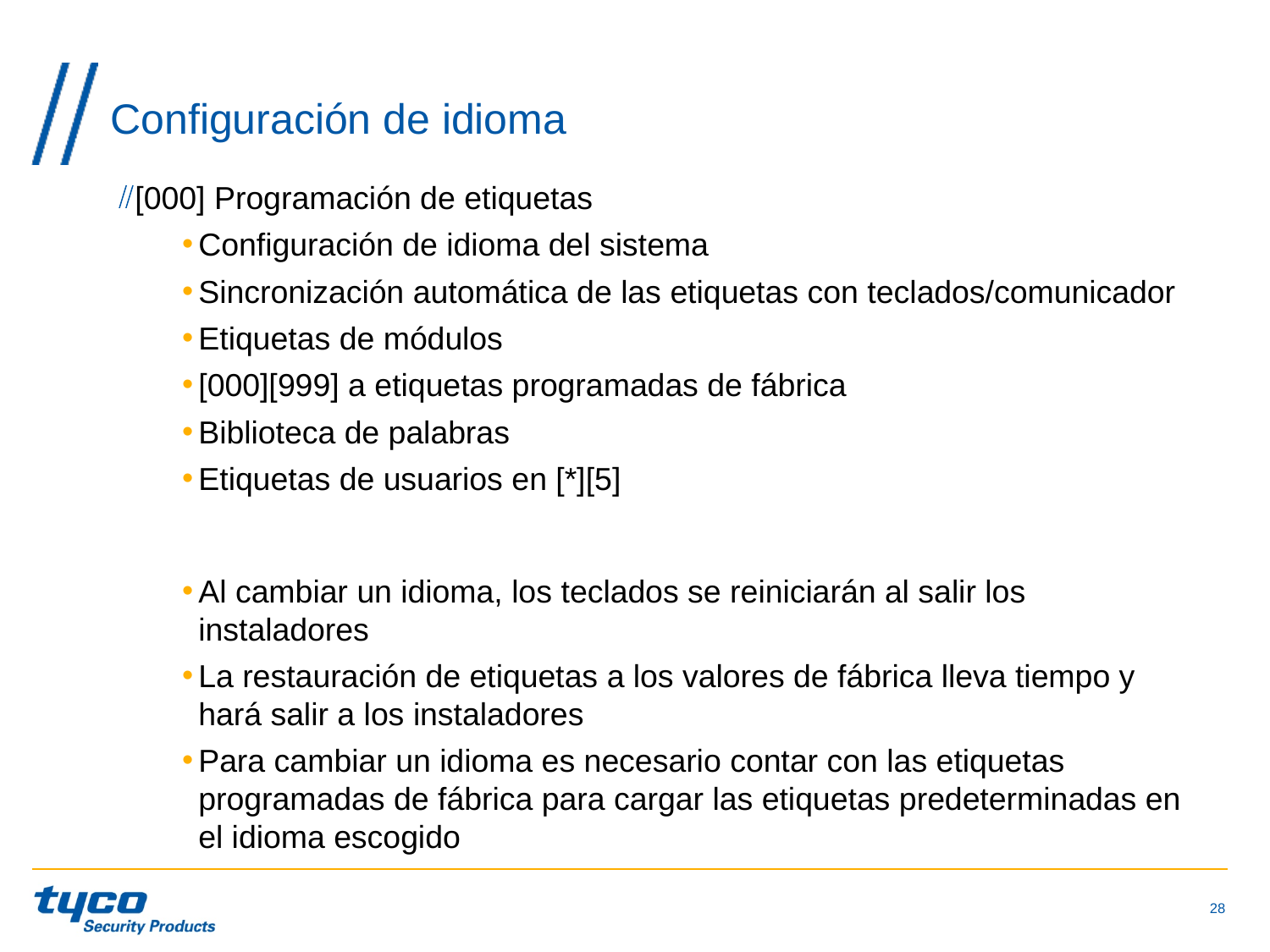

# Configuración de idioma
[000] Programación de etiquetas
Configuración de idioma del sistema
Sincronización automática de las etiquetas con teclados/comunicador
Etiquetas de módulos
[000][999] a etiquetas programadas de fábrica
Biblioteca de palabras
Etiquetas de usuarios en [*][5]

Al cambiar un idioma, los teclados se reiniciarán al salir los instaladores
La restauración de etiquetas a los valores de fábrica lleva tiempo y hará salir a los instaladores
Para cambiar un idioma es necesario contar con las etiquetas programadas de fábrica para cargar las etiquetas predeterminadas en el idioma escogido
28